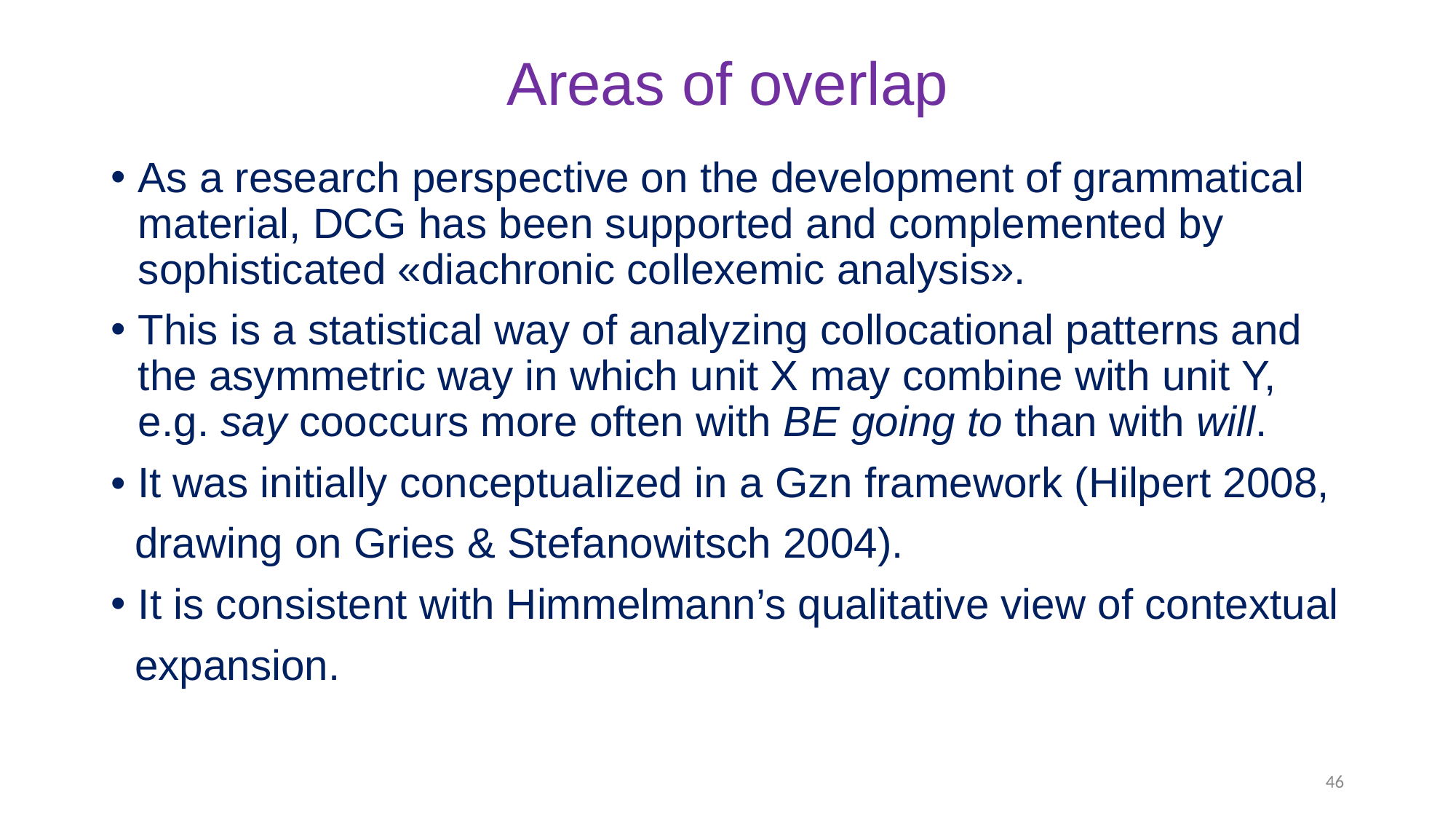

# Areas of overlap
As a research perspective on the development of grammatical material, DCG has been supported and complemented by sophisticated «diachronic collexemic analysis».
This is a statistical way of analyzing collocational patterns and the asymmetric way in which unit X may combine with unit Y, e.g. say cooccurs more often with BE going to than with will.
• It was initially conceptualized in a Gzn framework (Hilpert 2008,
  drawing on Gries & Stefanowitsch 2004).
It is consistent with Himmelmann’s qualitative view of contextual
  expansion.

46